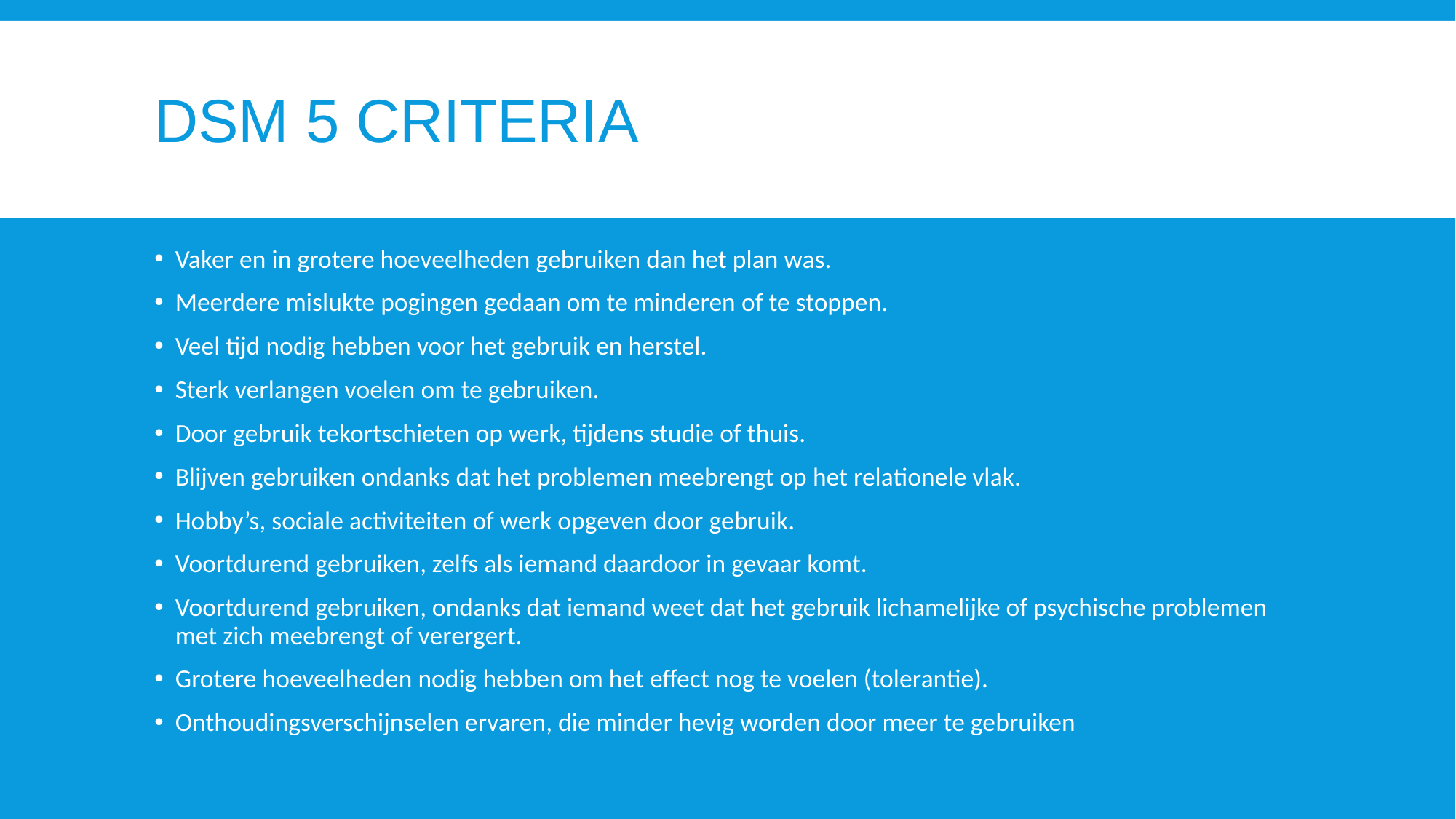

# DSM 5 criteria
Vaker en in grotere hoeveelheden gebruiken dan het plan was.
Meerdere mislukte pogingen gedaan om te minderen of te stoppen.
Veel tijd nodig hebben voor het gebruik en herstel.
Sterk verlangen voelen om te gebruiken.
Door gebruik tekortschieten op werk, tijdens studie of thuis.
Blijven gebruiken ondanks dat het problemen meebrengt op het relationele vlak.
Hobby’s, sociale activiteiten of werk opgeven door gebruik.
Voortdurend gebruiken, zelfs als iemand daardoor in gevaar komt.
Voortdurend gebruiken, ondanks dat iemand weet dat het gebruik lichamelijke of psychische problemen met zich meebrengt of verergert.
Grotere hoeveelheden nodig hebben om het effect nog te voelen (tolerantie).
Onthoudingsverschijnselen ervaren, die minder hevig worden door meer te gebruiken